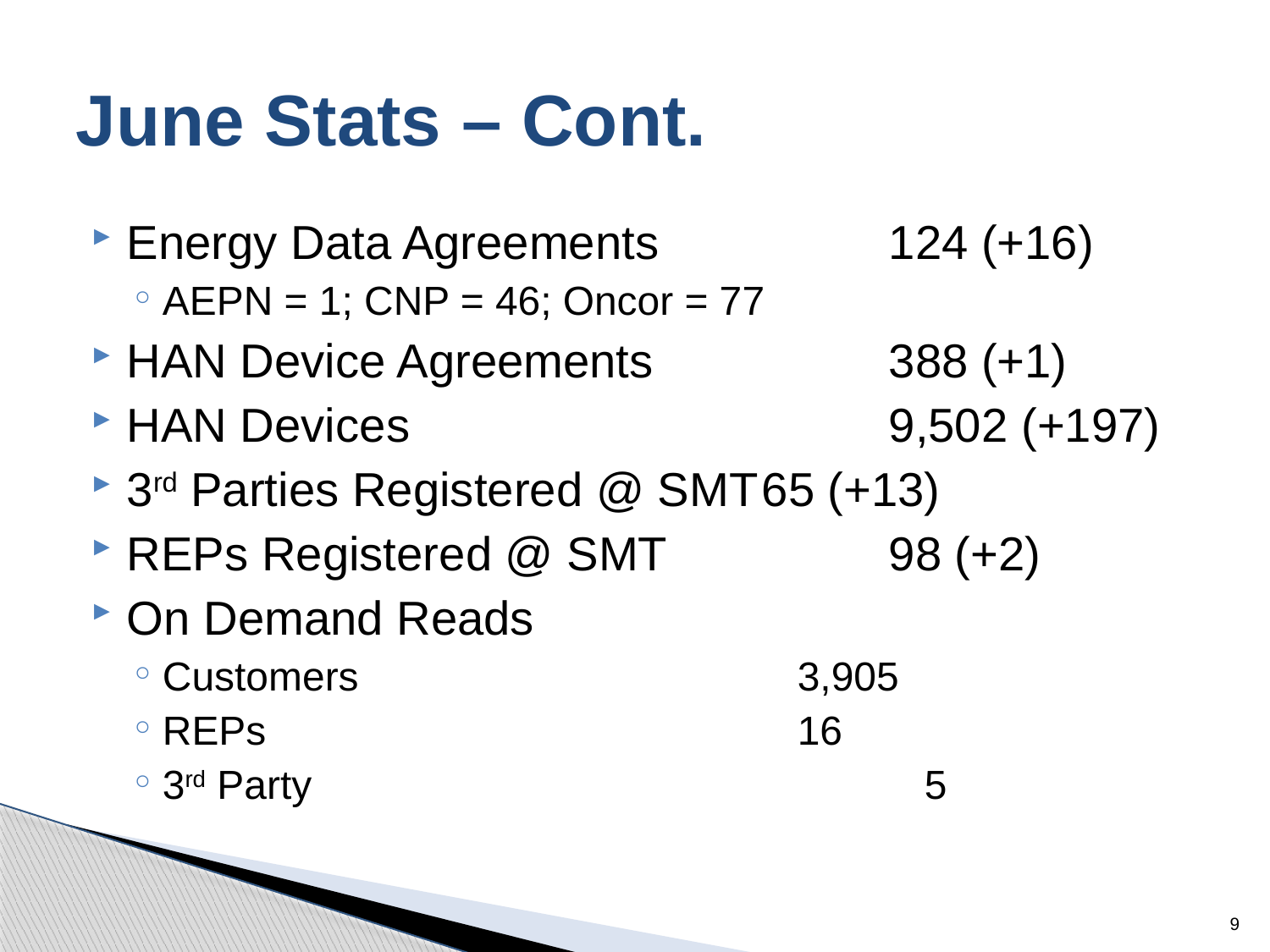

# June Stats – Cont.
Energy Data Agreements		124 (+16)
AEPN = 1; CNP = 46; Oncor = 77
HAN Device Agreements		388 (+1)
HAN Devices				9,502 (+197)
3rd Parties Registered @ SMT	65 (+13)
REPs Registered @ SMT		98 (+2)
On Demand Reads
Customers				3,905
REPs					16
3rd Party					5

9